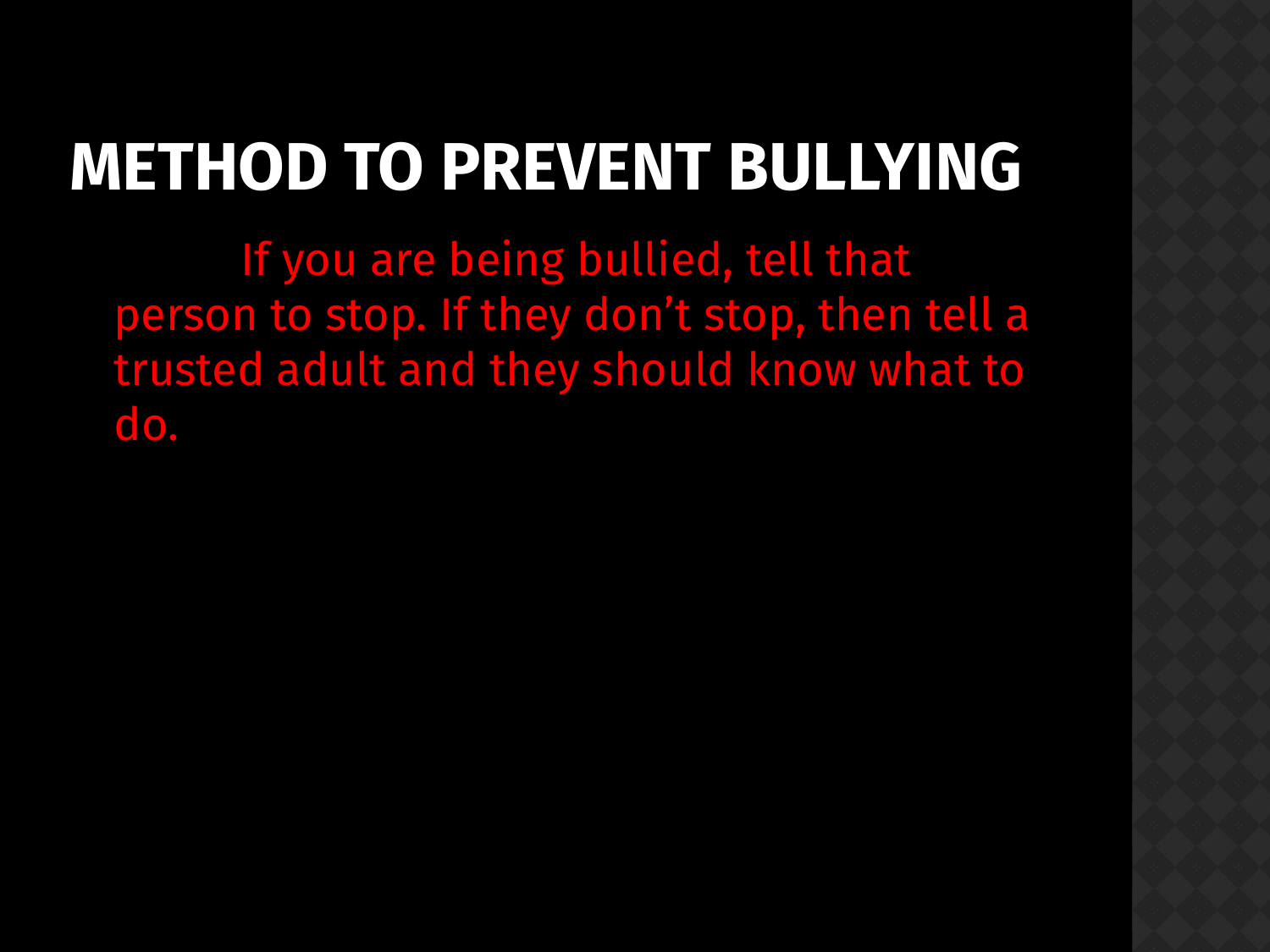

# Method to Prevent Bullying
		If you are being bullied, tell that person to stop. If they don’t stop, then tell a trusted adult and they should know what to do.